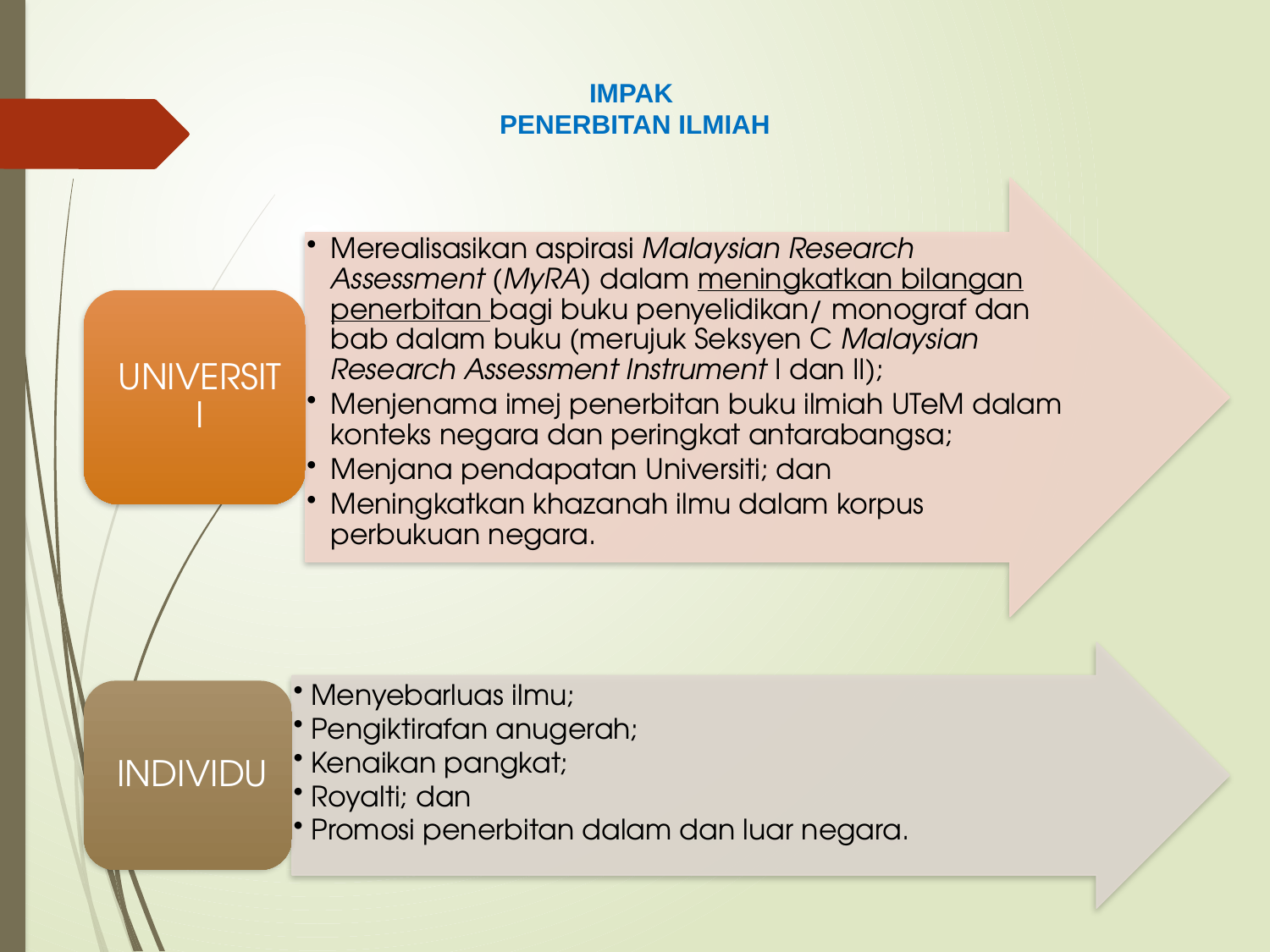

# IMPAK PENERBITAN ILMIAH
Merealisasikan aspirasi Malaysian Research Assessment (MyRA) dalam meningkatkan bilangan penerbitan bagi buku penyelidikan/ monograf dan bab dalam buku (merujuk Seksyen C Malaysian Research Assessment Instrument I dan II);
Menjenama imej penerbitan buku ilmiah UTeM dalam konteks negara dan peringkat antarabangsa;
Menjana pendapatan Universiti; dan
Meningkatkan khazanah ilmu dalam korpus perbukuan negara.
UNIVERSITI
 Menyebarluas ilmu;
 Pengiktirafan anugerah;
 Kenaikan pangkat;
 Royalti; dan
 Promosi penerbitan dalam dan luar negara.
INDIVIDU